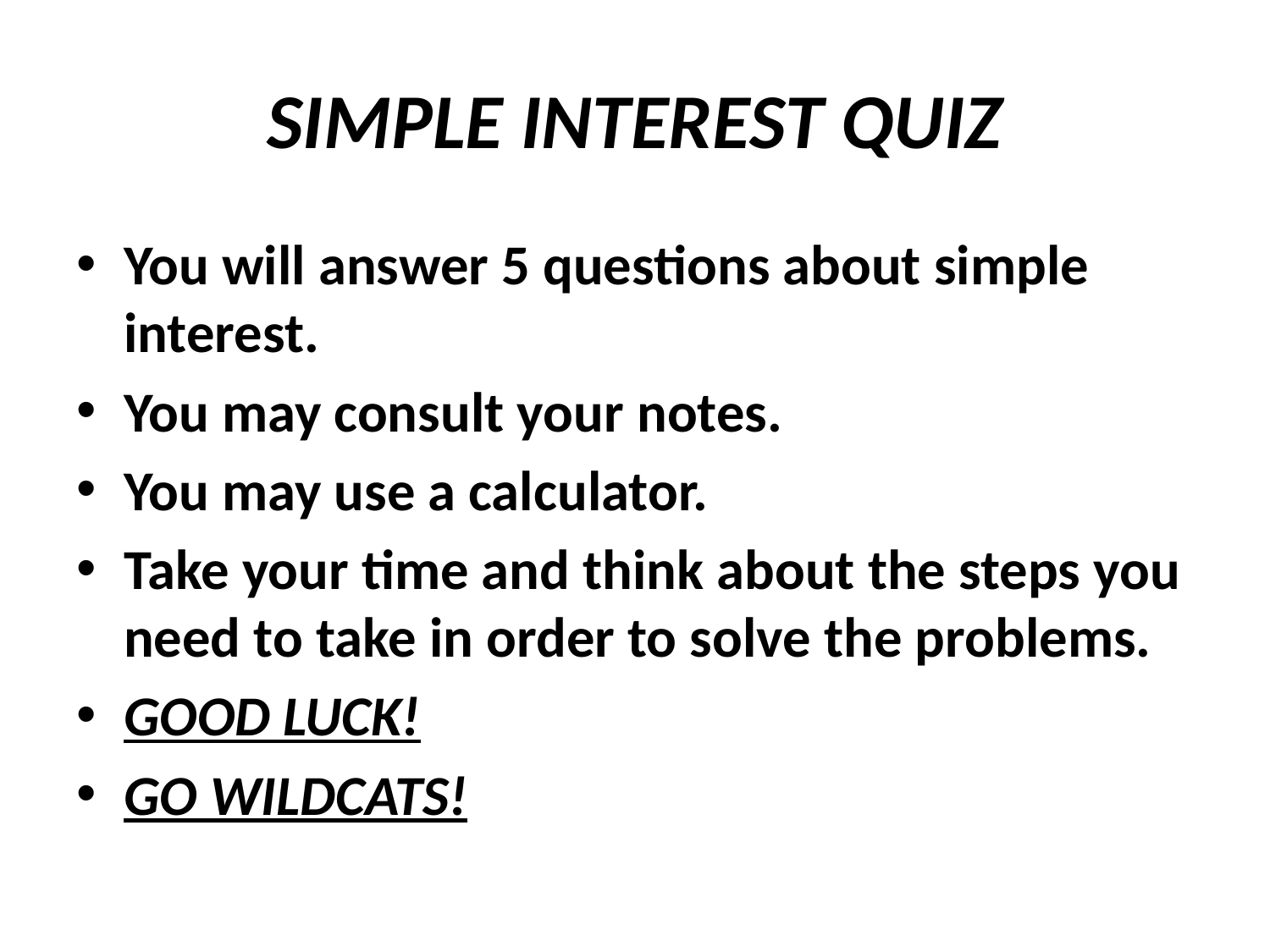

# SIMPLE INTEREST QUIZ
You will answer 5 questions about simple interest.
You may consult your notes.
You may use a calculator.
Take your time and think about the steps you need to take in order to solve the problems.
GOOD LUCK!
GO WILDCATS!